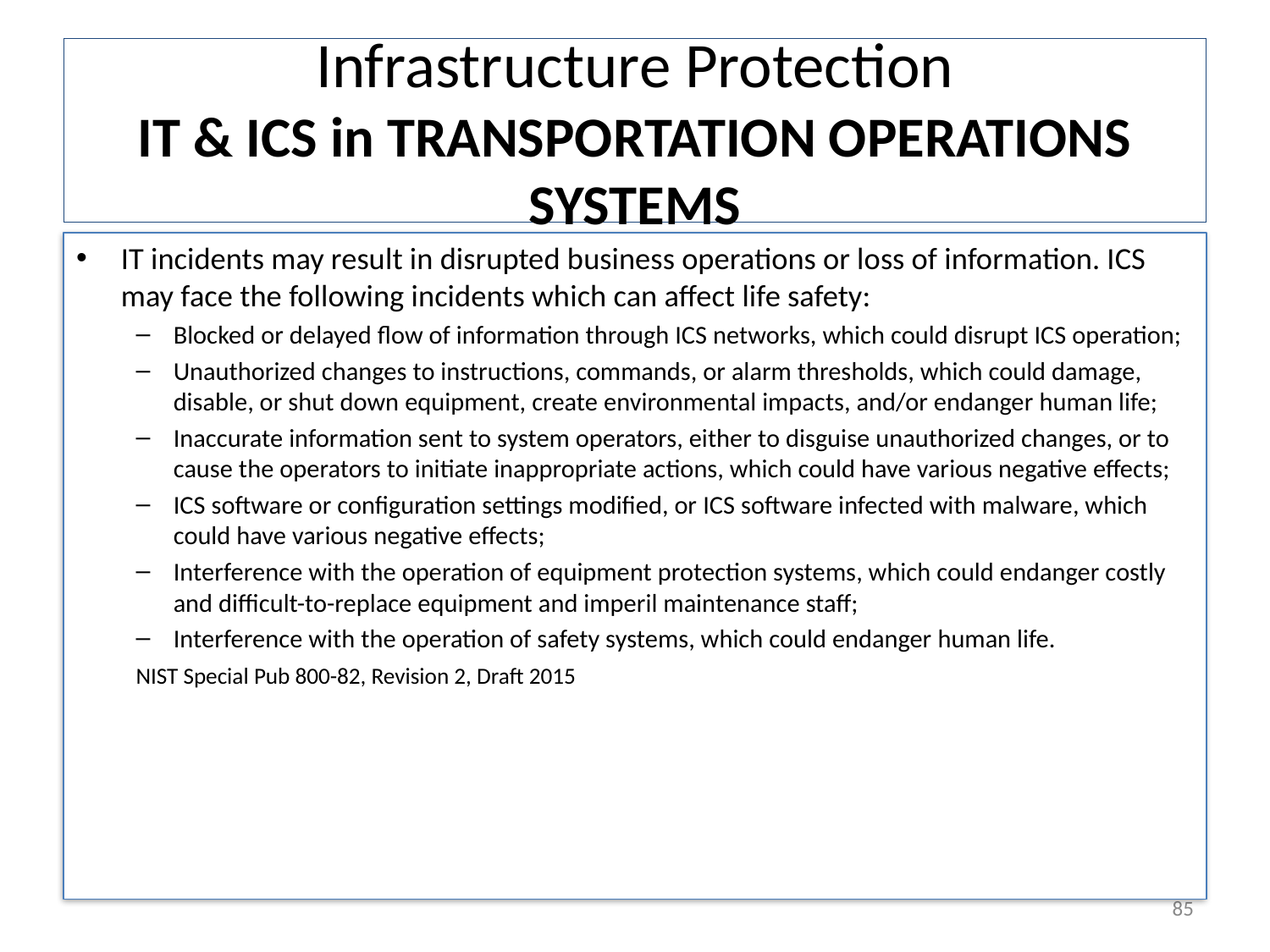

# Infrastructure Protection IT & ICS in TRANSPORTATION OPERATIONS SYSTEMS
IT incidents may result in disrupted business operations or loss of information. ICS may face the following incidents which can affect life safety:
Blocked or delayed flow of information through ICS networks, which could disrupt ICS operation;
Unauthorized changes to instructions, commands, or alarm thresholds, which could damage, disable, or shut down equipment, create environmental impacts, and/or endanger human life;
Inaccurate information sent to system operators, either to disguise unauthorized changes, or to cause the operators to initiate inappropriate actions, which could have various negative effects;
ICS software or configuration settings modified, or ICS software infected with malware, which could have various negative effects;
Interference with the operation of equipment protection systems, which could endanger costly and difficult-to-replace equipment and imperil maintenance staff;
Interference with the operation of safety systems, which could endanger human life.
	NIST Special Pub 800-82, Revision 2, Draft 2015

85